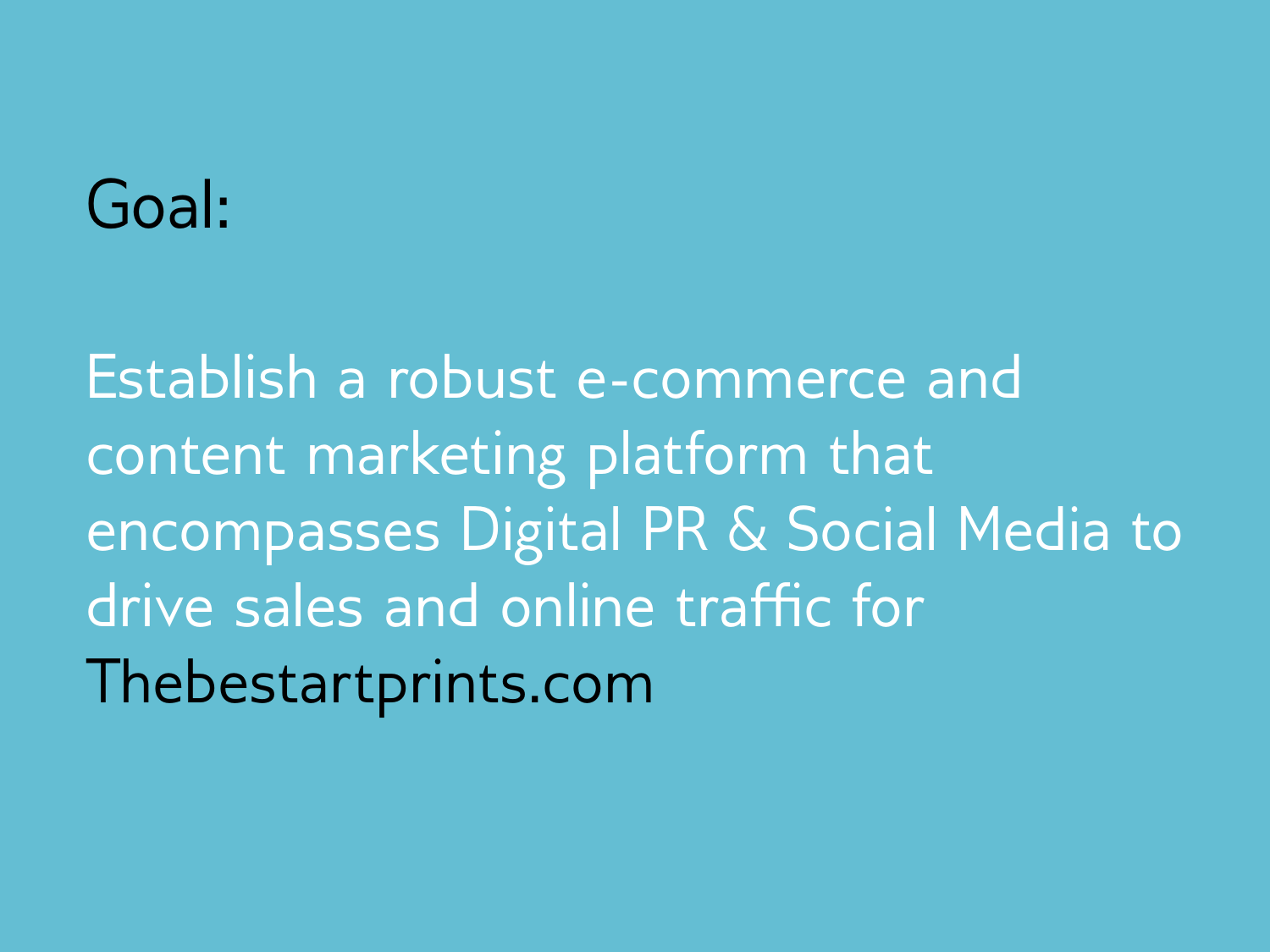

Goal:

Establish a robust e-commerce and content marketing platform that encompasses Digital PR & Social Media to drive sales and online traffic for Thebestartprints.com